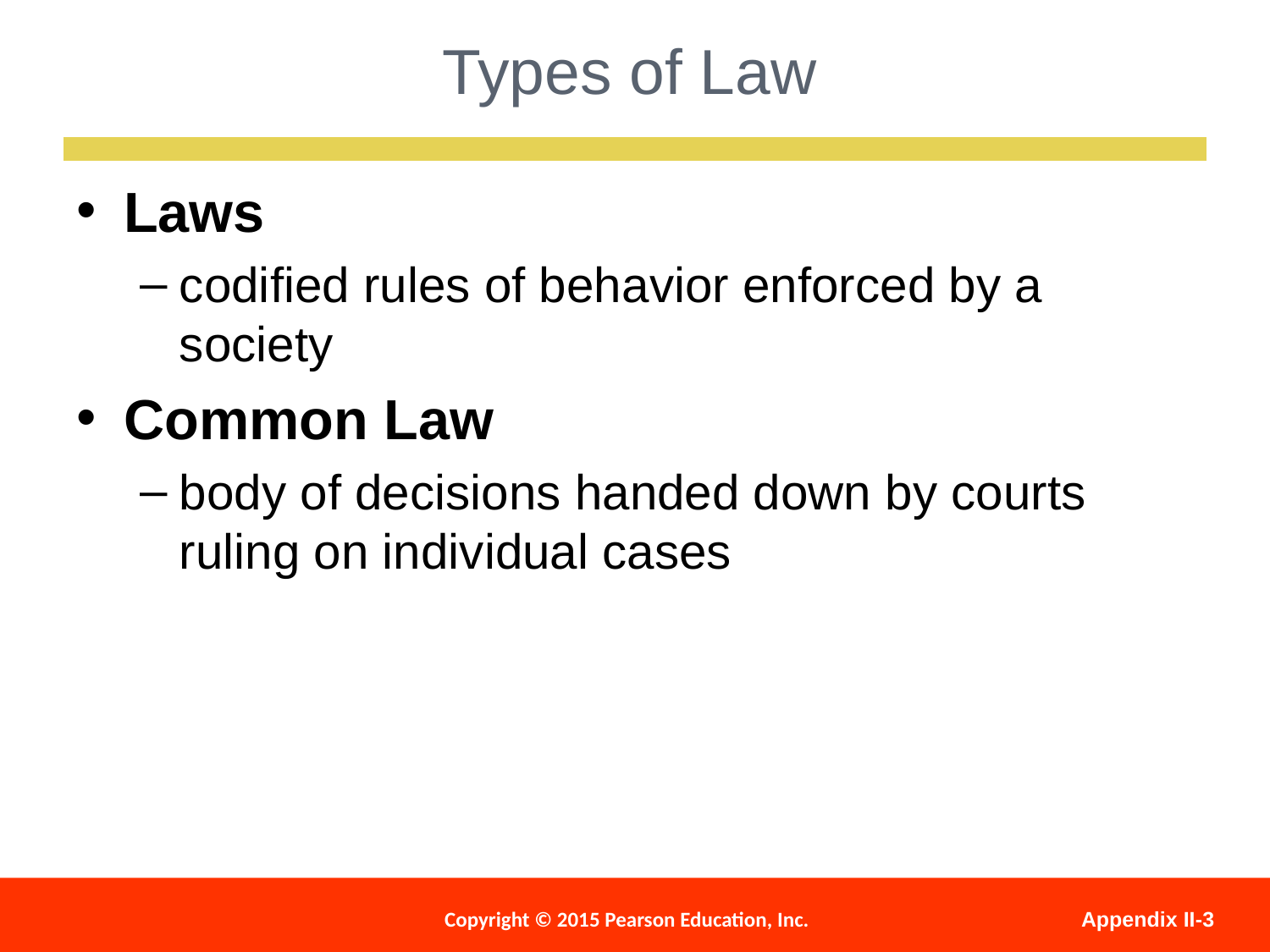

Types of Law
Laws
codified rules of behavior enforced by a society
Common Law
body of decisions handed down by courts ruling on individual cases